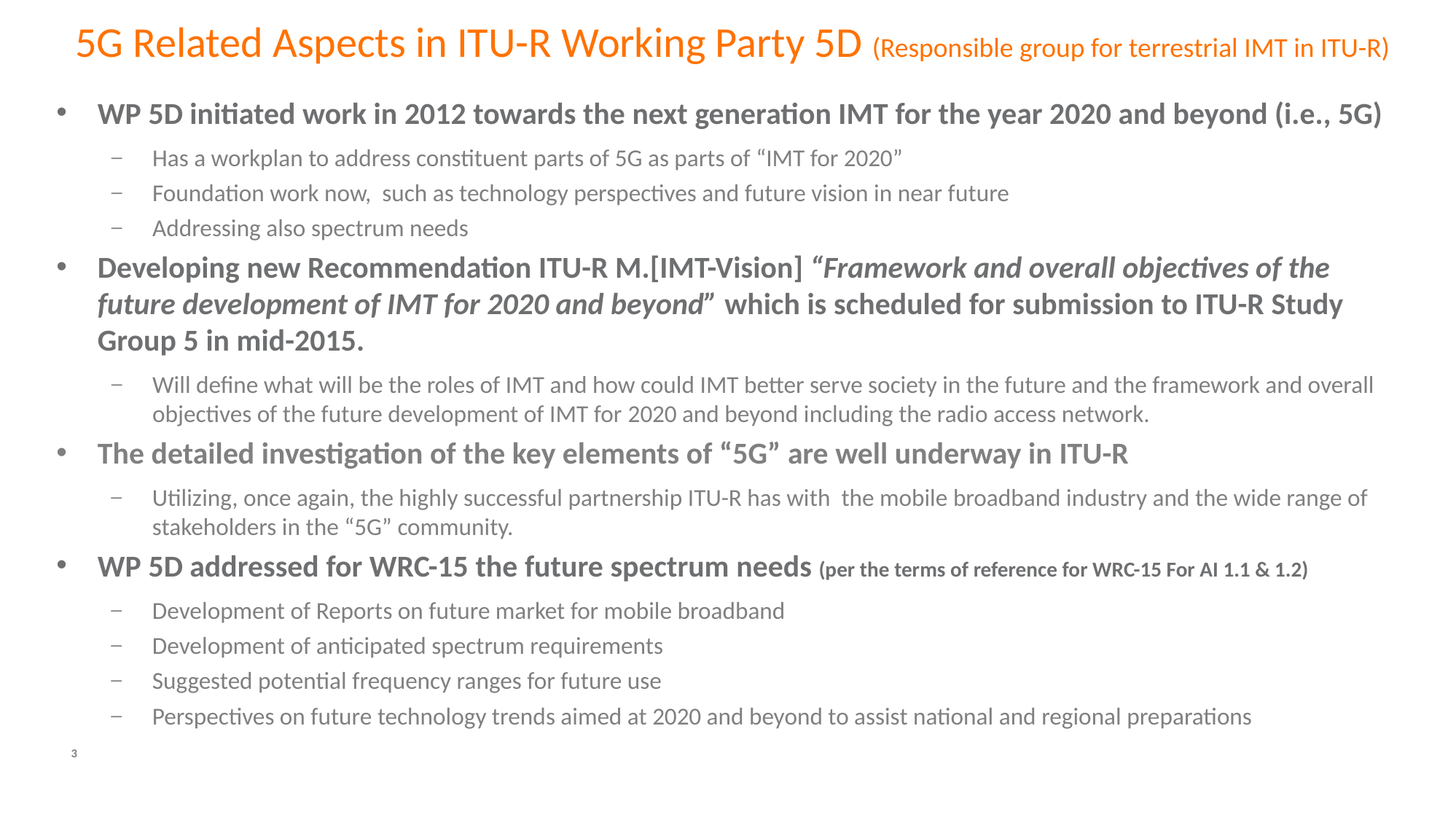

# 5G Related Aspects in ITU-R Working Party 5D (Responsible group for terrestrial IMT in ITU-R)
WP 5D initiated work in 2012 towards the next generation IMT for the year 2020 and beyond (i.e., 5G)
Has a workplan to address constituent parts of 5G as parts of “IMT for 2020”
Foundation work now,  such as technology perspectives and future vision in near future
Addressing also spectrum needs
Developing new Recommendation ITU-R M.[IMT-Vision] “Framework and overall objectives of the future development of IMT for 2020 and beyond” which is scheduled for submission to ITU-R Study Group 5 in mid-2015.
Will define what will be the roles of IMT and how could IMT better serve society in the future and the framework and overall objectives of the future development of IMT for 2020 and beyond including the radio access network.
The detailed investigation of the key elements of “5G” are well underway in ITU-R
Utilizing, once again, the highly successful partnership ITU-R has with  the mobile broadband industry and the wide range of stakeholders in the “5G” community.
WP 5D addressed for WRC-15 the future spectrum needs (per the terms of reference for WRC-15 For AI 1.1 & 1.2)
Development of Reports on future market for mobile broadband
Development of anticipated spectrum requirements
Suggested potential frequency ranges for future use
Perspectives on future technology trends aimed at 2020 and beyond to assist national and regional preparations

3